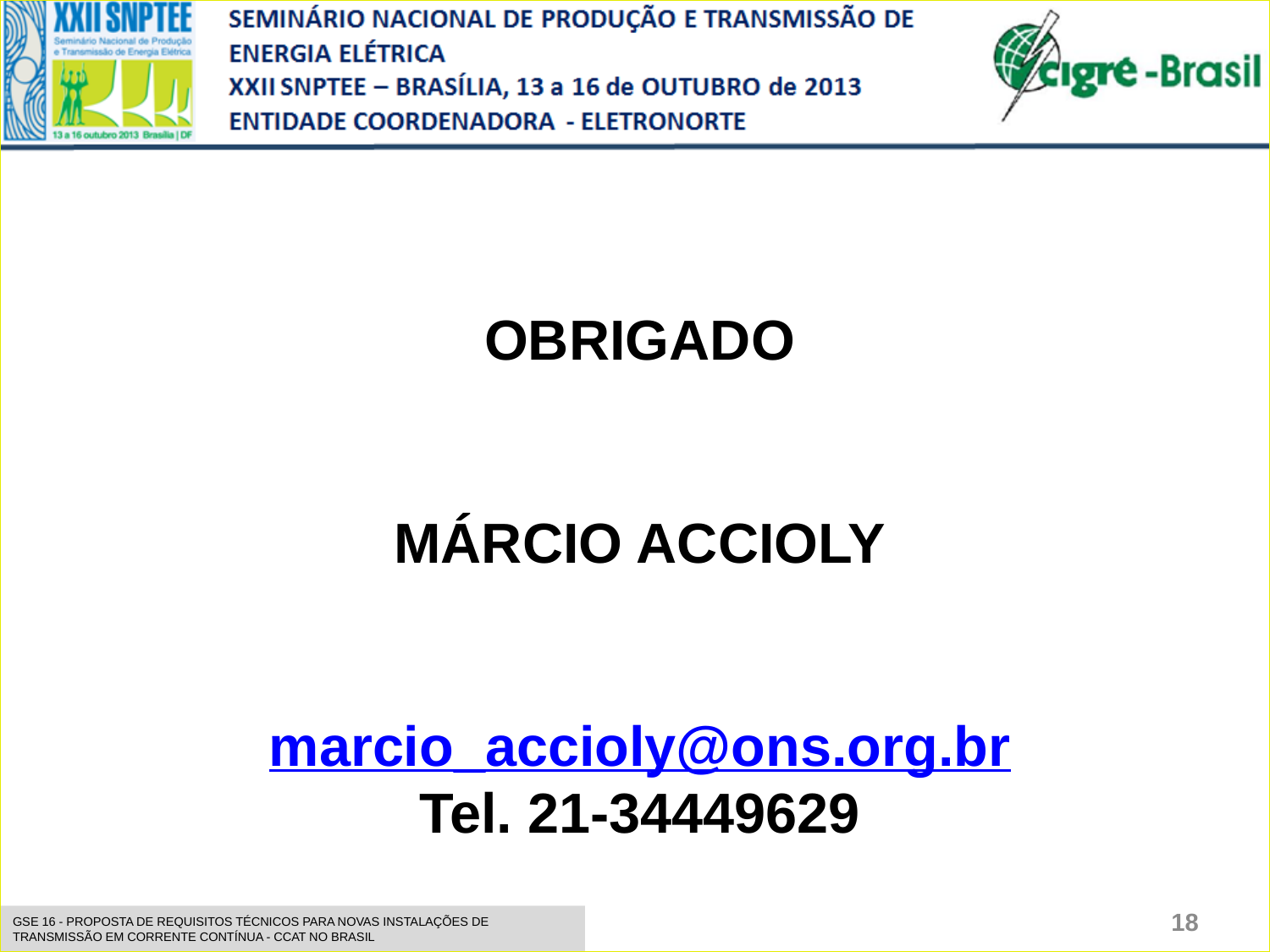

OBRIGADO

MÁRCIO ACCIOLY

marcio_accioly@ons.org.br
Tel. 21-34449629
18